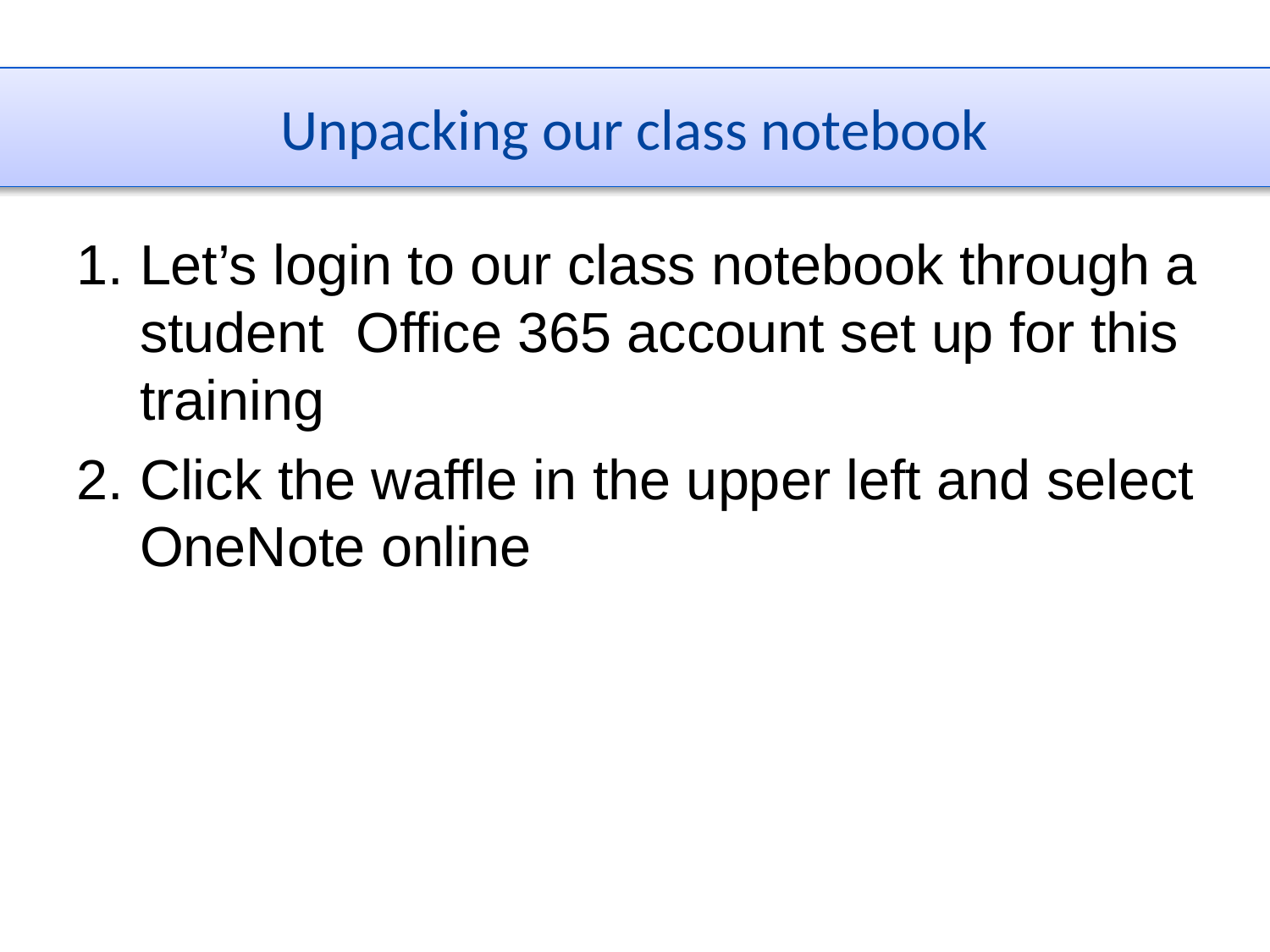

# Unpacking our class notebook
Let’s login to our class notebook through a student  Office 365 account set up for this training
Click the waffle in the upper left and select OneNote online